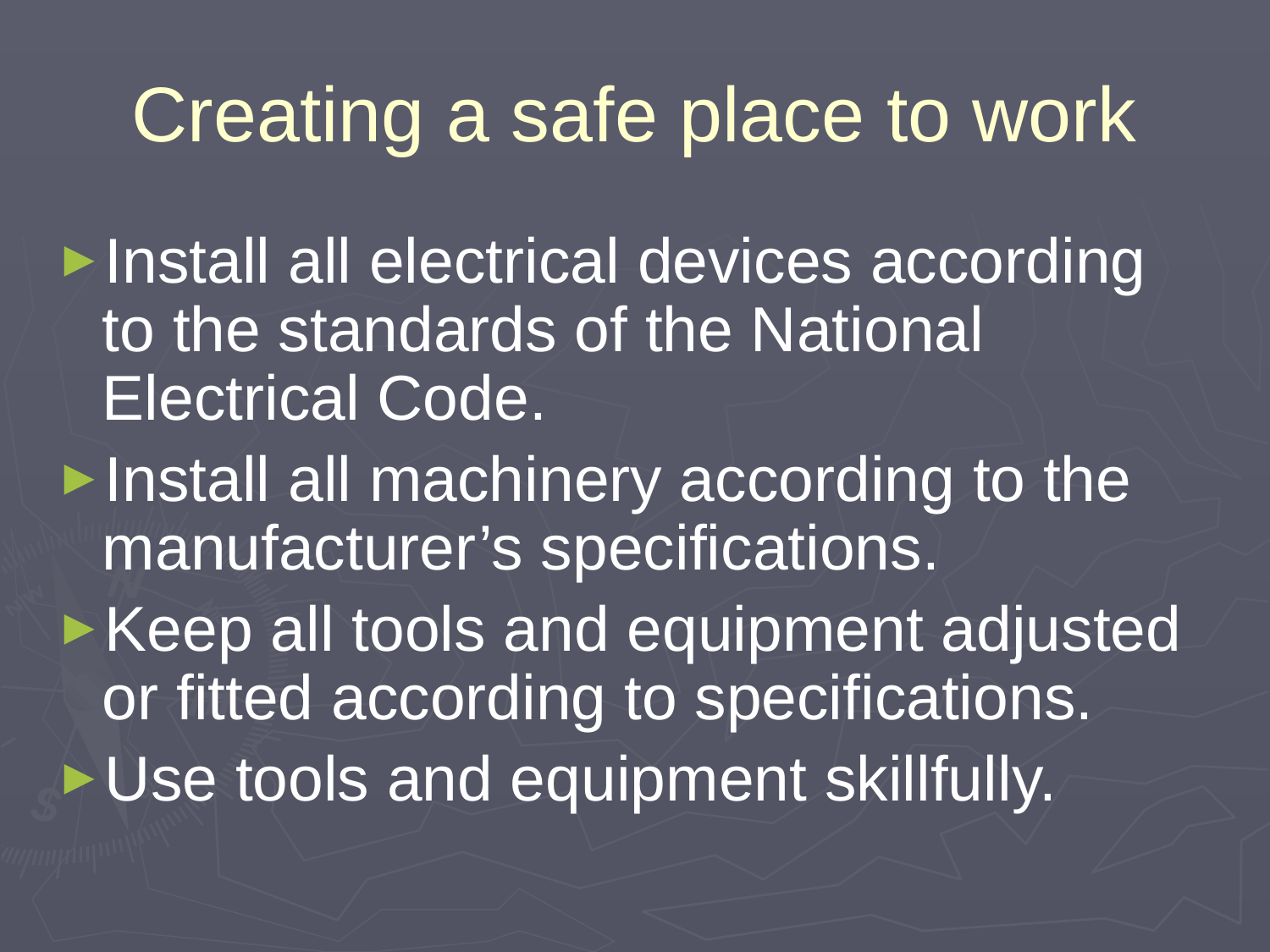

# Creating a safe place to work
Install all electrical devices according to the standards of the National Electrical Code.
Install all machinery according to the manufacturer’s specifications.
Keep all tools and equipment adjusted or fitted according to specifications.
Use tools and equipment skillfully.